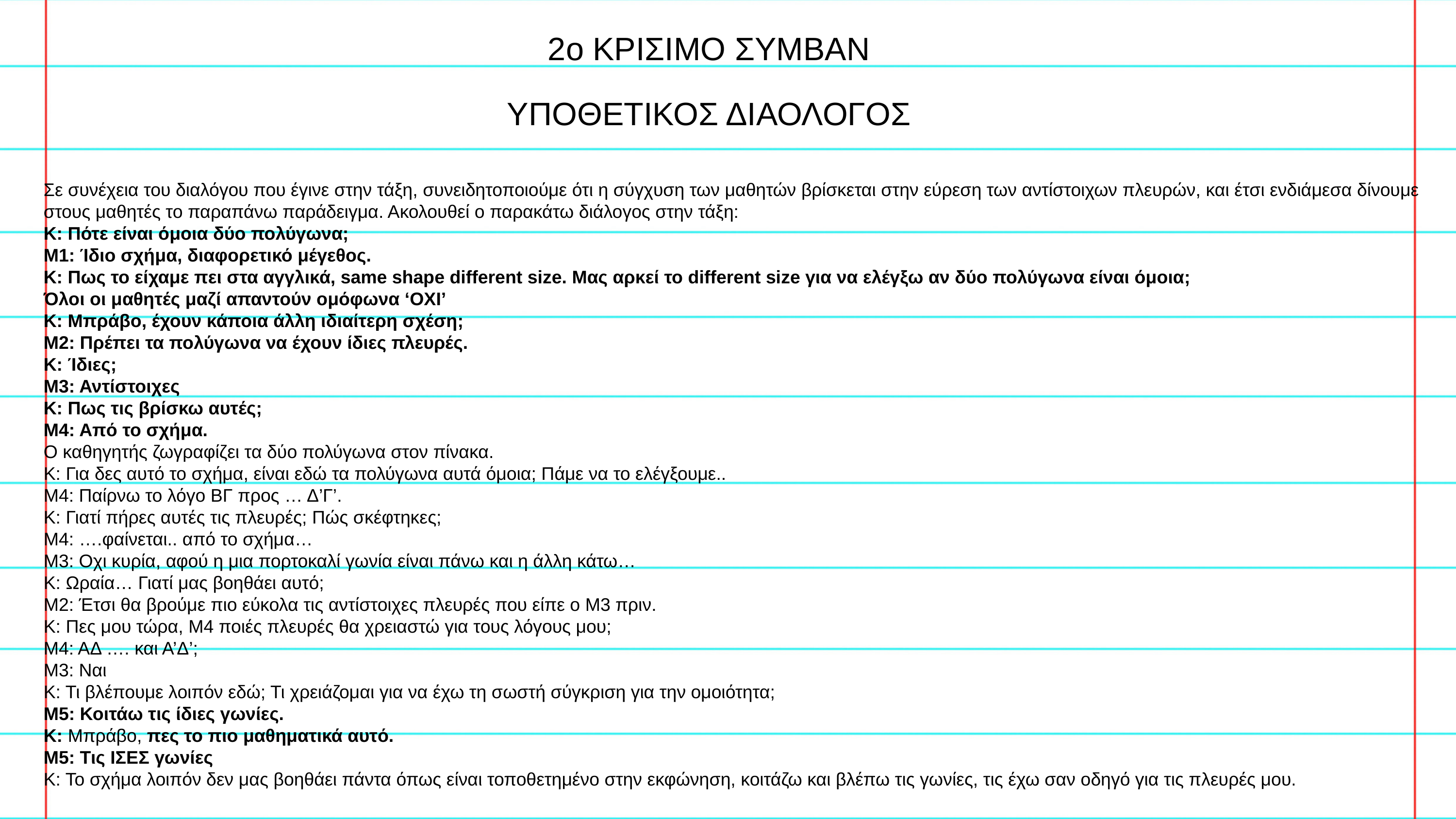

Σε συνέχεια του διαλόγου που έγινε στην τάξη, συνειδητοποιούμε ότι η σύγχυση των μαθητών βρίσκεται στην εύρεση των αντίστοιχων πλευρών, και έτσι ενδιάμεσα δίνουμε στους μαθητές το παραπάνω παράδειγμα. Ακολουθεί ο παρακάτω διάλογος στην τάξη:
Κ: Πότε είναι όμοια δύο πολύγωνα;
Μ1: Ίδιο σχήμα, διαφορετικό μέγεθος.
Κ: Πως το είχαμε πει στα αγγλικά, same shape different size. Μας αρκεί το different size για να ελέγξω αν δύο πολύγωνα είναι όμοια;
Όλοι οι μαθητές μαζί απαντούν ομόφωνα ‘ΟΧΙ’
Κ: Μπράβο, έχουν κάποια άλλη ιδιαίτερη σχέση;
Μ2: Πρέπει τα πολύγωνα να έχουν ίδιες πλευρές.
Κ: Ίδιες;
Μ3: Αντίστοιχες
Κ: Πως τις βρίσκω αυτές;
Μ4: Από το σχήμα.
Ο καθηγητής ζωγραφίζει τα δύο πολύγωνα στον πίνακα.
Κ: Για δες αυτό το σχήμα, είναι εδώ τα πολύγωνα αυτά όμοια; Πάμε να το ελέγξουμε..
Μ4: Παίρνω το λόγο ΒΓ προς … Δ’Γ’.
Κ: Γιατί πήρες αυτές τις πλευρές; Πώς σκέφτηκες;
Μ4: ….φαίνεται.. από το σχήμα…
Μ3: Οχι κυρία, αφού η μια πορτοκαλί γωνία είναι πάνω και η άλλη κάτω…
Κ: Ωραία… Γιατί μας βοηθάει αυτό;
Μ2: Έτσι θα βρούμε πιο εύκολα τις αντίστοιχες πλευρές που είπε ο Μ3 πριν.
Κ: Πες μου τώρα, Μ4 ποιές πλευρές θα χρειαστώ για τους λόγους μου;
Μ4: ΑΔ …. και Α’Δ’;
Μ3: Ναι
Κ: Τι βλέπουμε λοιπόν εδώ; Τι χρειάζομαι για να έχω τη σωστή σύγκριση για την ομοιότητα;
Μ5: Κοιτάω τις ίδιες γωνίες.
Κ: Μπράβο, πες το πιο μαθηματικά αυτό.
Μ5: Τις ΙΣΕΣ γωνίες
Κ: Το σχήμα λοιπόν δεν μας βοηθάει πάντα όπως είναι τοποθετημένο στην εκφώνηση, κοιτάζω και βλέπω τις γωνίες, τις έχω σαν οδηγό για τις πλευρές μου.

2ο ΚΡΙΣΙΜΟ ΣΥΜΒΑΝ

ΥΠΟΘΕΤΙΚΟΣ ΔΙΑΟΛΟΓΟΣ